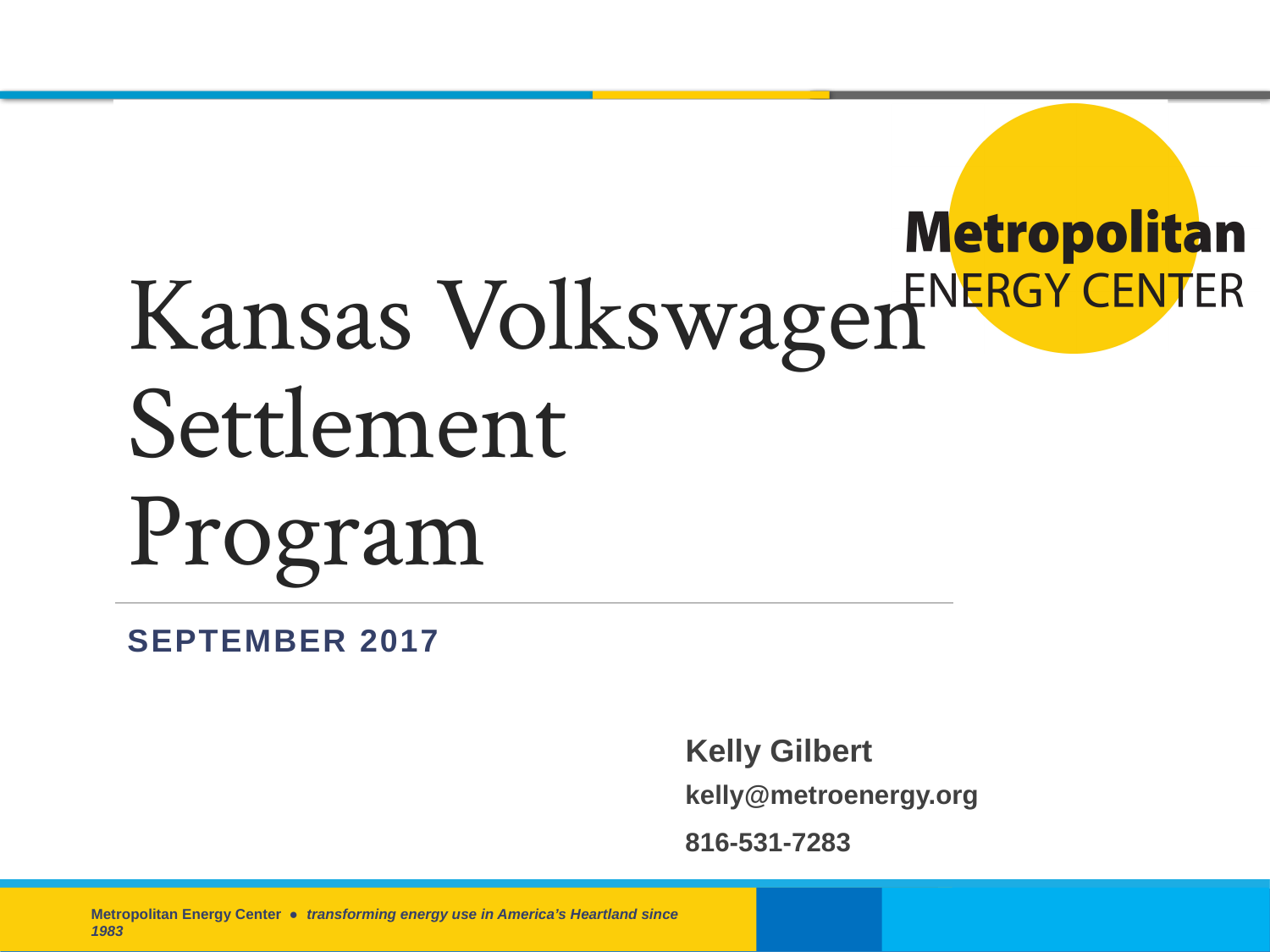

# Kansas Volkswagen Settlement Program
September 2017
Kelly Gilbert
kelly@metroenergy.org
816-531-7283